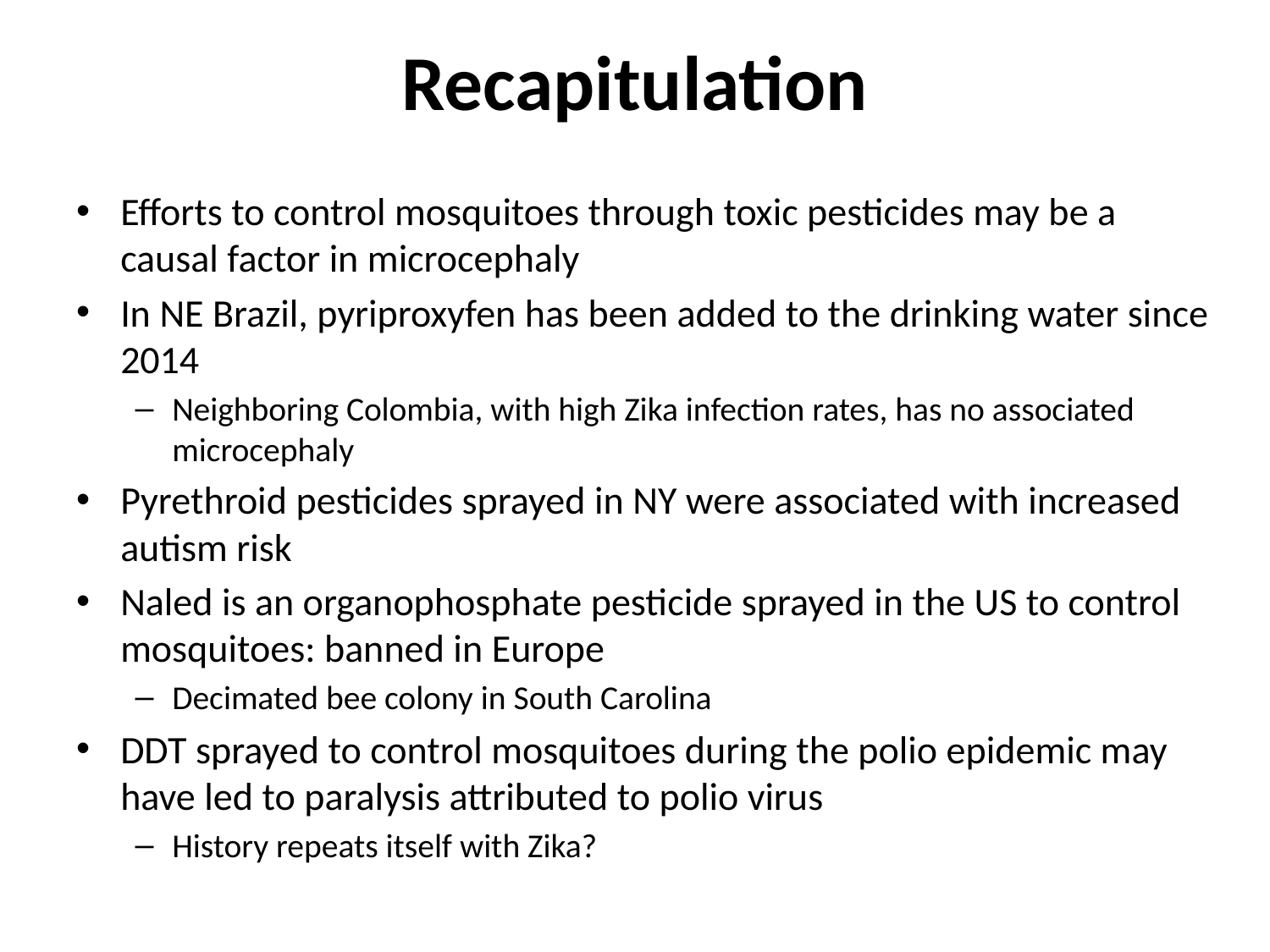

# Recapitulation
Efforts to control mosquitoes through toxic pesticides may be a causal factor in microcephaly
In NE Brazil, pyriproxyfen has been added to the drinking water since 2014
Neighboring Colombia, with high Zika infection rates, has no associated microcephaly
Pyrethroid pesticides sprayed in NY were associated with increased autism risk
Naled is an organophosphate pesticide sprayed in the US to control mosquitoes: banned in Europe
Decimated bee colony in South Carolina
DDT sprayed to control mosquitoes during the polio epidemic may have led to paralysis attributed to polio virus
History repeats itself with Zika?